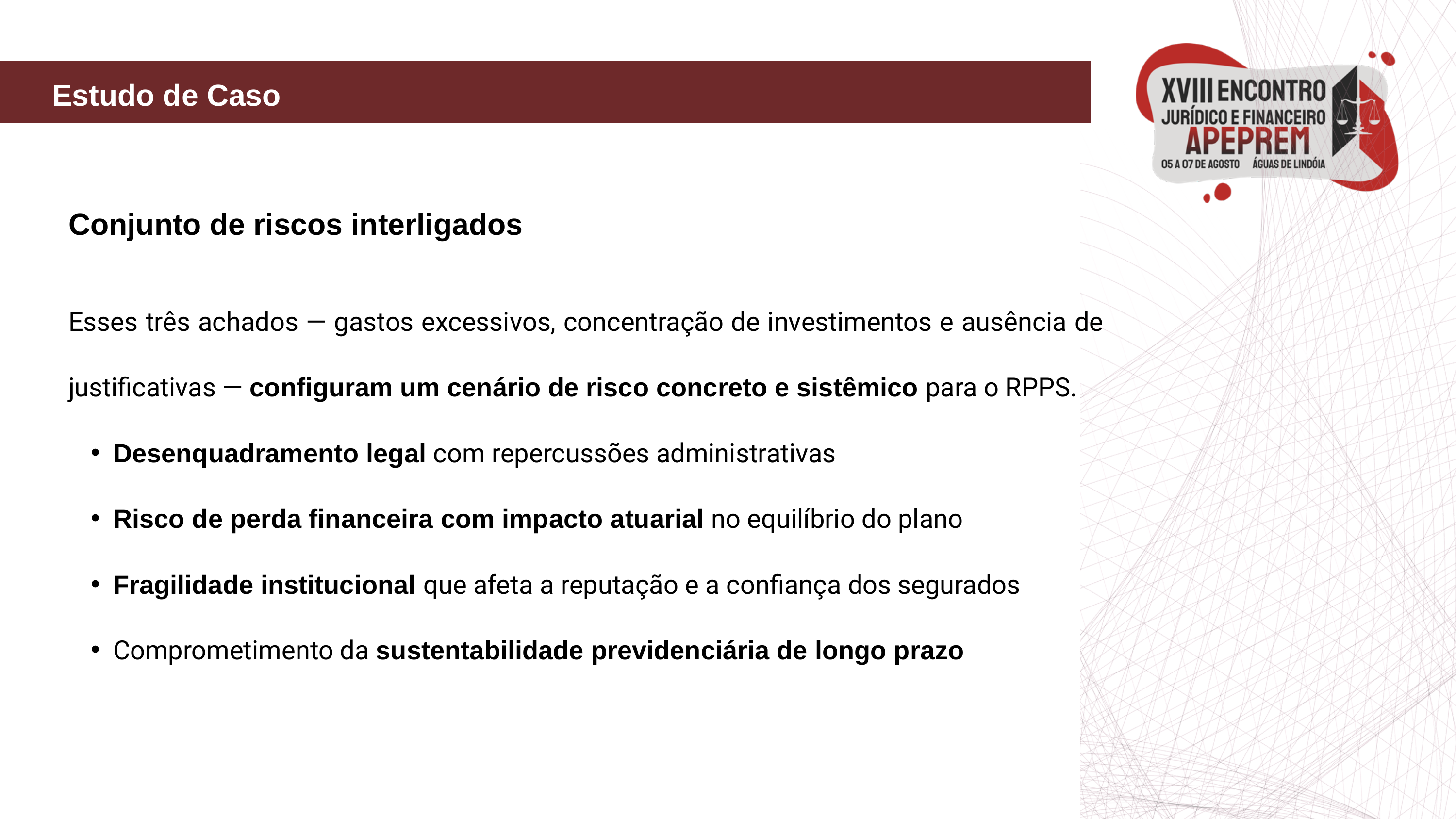

Estudo de Caso
Conjunto de riscos interligados
Esses três achados — gastos excessivos, concentração de investimentos e ausência de justificativas — configuram um cenário de risco concreto e sistêmico para o RPPS.
Desenquadramento legal com repercussões administrativas
Risco de perda financeira com impacto atuarial no equilíbrio do plano
Fragilidade institucional que afeta a reputação e a confiança dos segurados
Comprometimento da sustentabilidade previdenciária de longo prazo